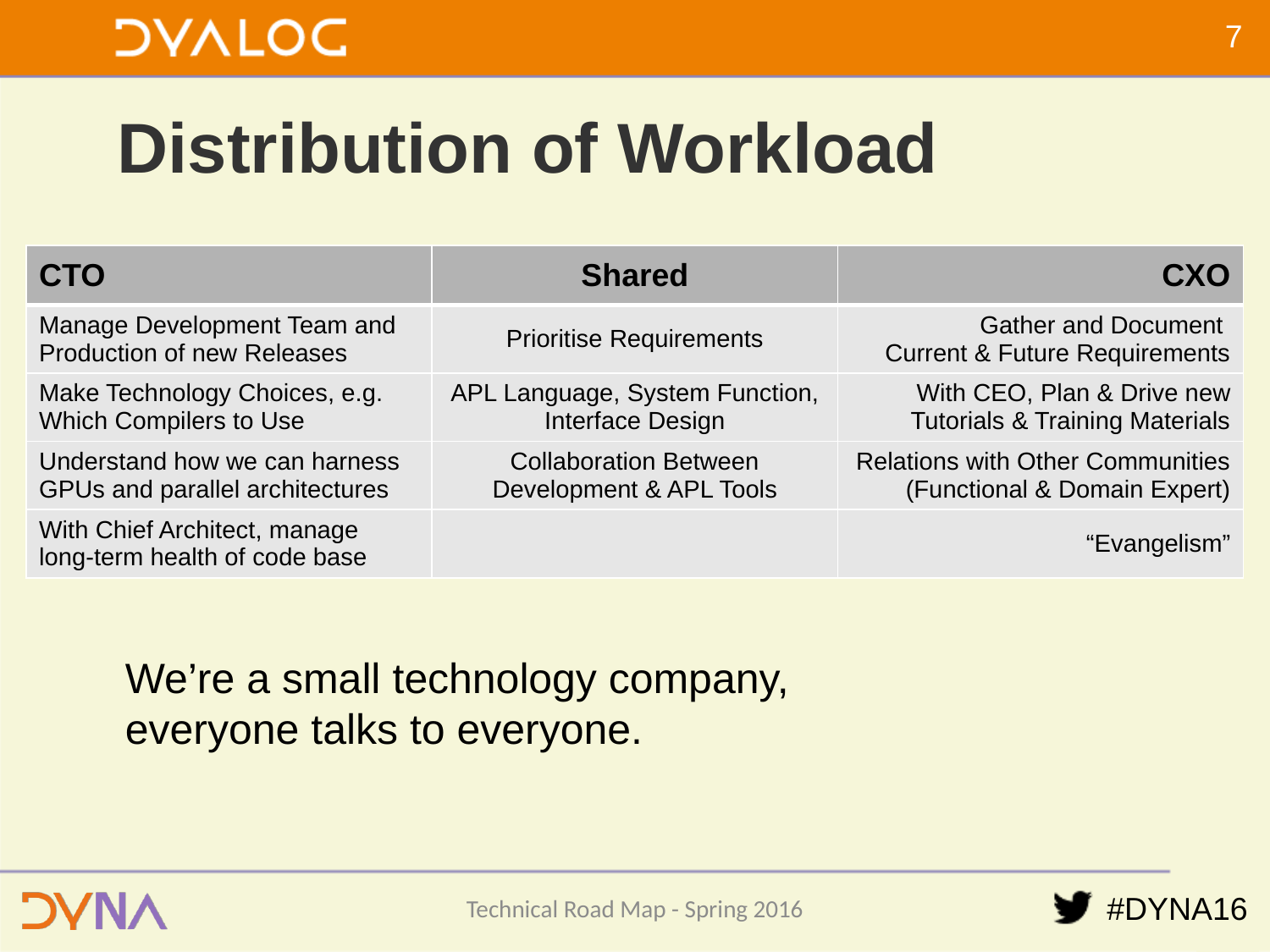

7
# Distribution of Workload
| CTO | Shared | CXO |
| --- | --- | --- |
| Manage Development Team and Production of new Releases | Prioritise Requirements | Gather and Document Current & Future Requirements |
| Make Technology Choices, e.g. Which Compilers to Use | APL Language, System Function, Interface Design | With CEO, Plan & Drive new Tutorials & Training Materials |
| Understand how we can harness GPUs and parallel architectures | Collaboration Between Development & APL Tools | Relations with Other Communities (Functional & Domain Expert) |
| With Chief Architect, manage long-term health of code base |  | “Evangelism” |
We’re a small technology company,
everyone talks to everyone.
Technical Road Map - Spring 2016